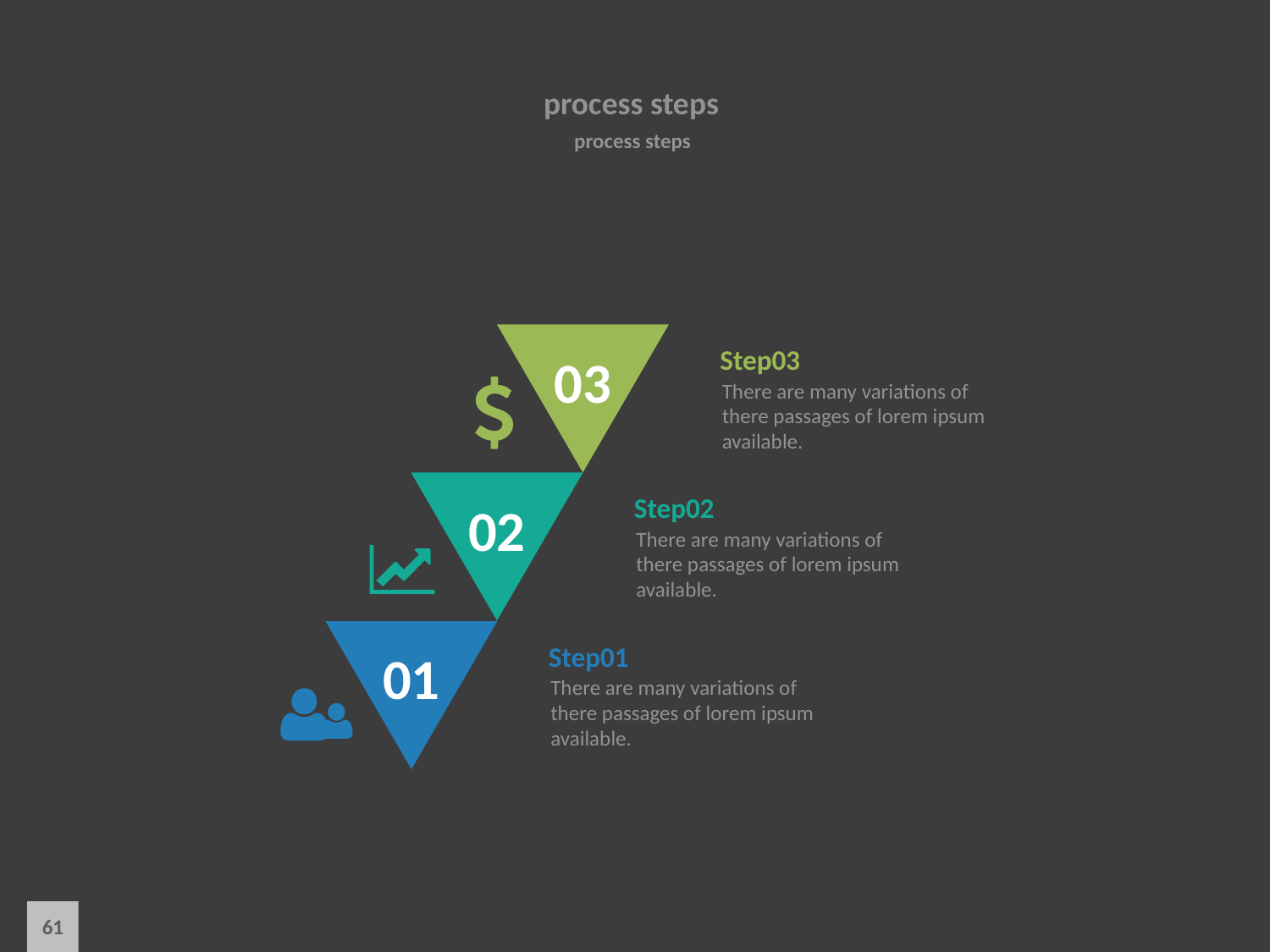

# process steps
process steps

03
Step03
There are many variations of there passages of lorem ipsum available.

02
Step02
There are many variations of there passages of lorem ipsum available.

01
Step01
There are many variations of there passages of lorem ipsum available.